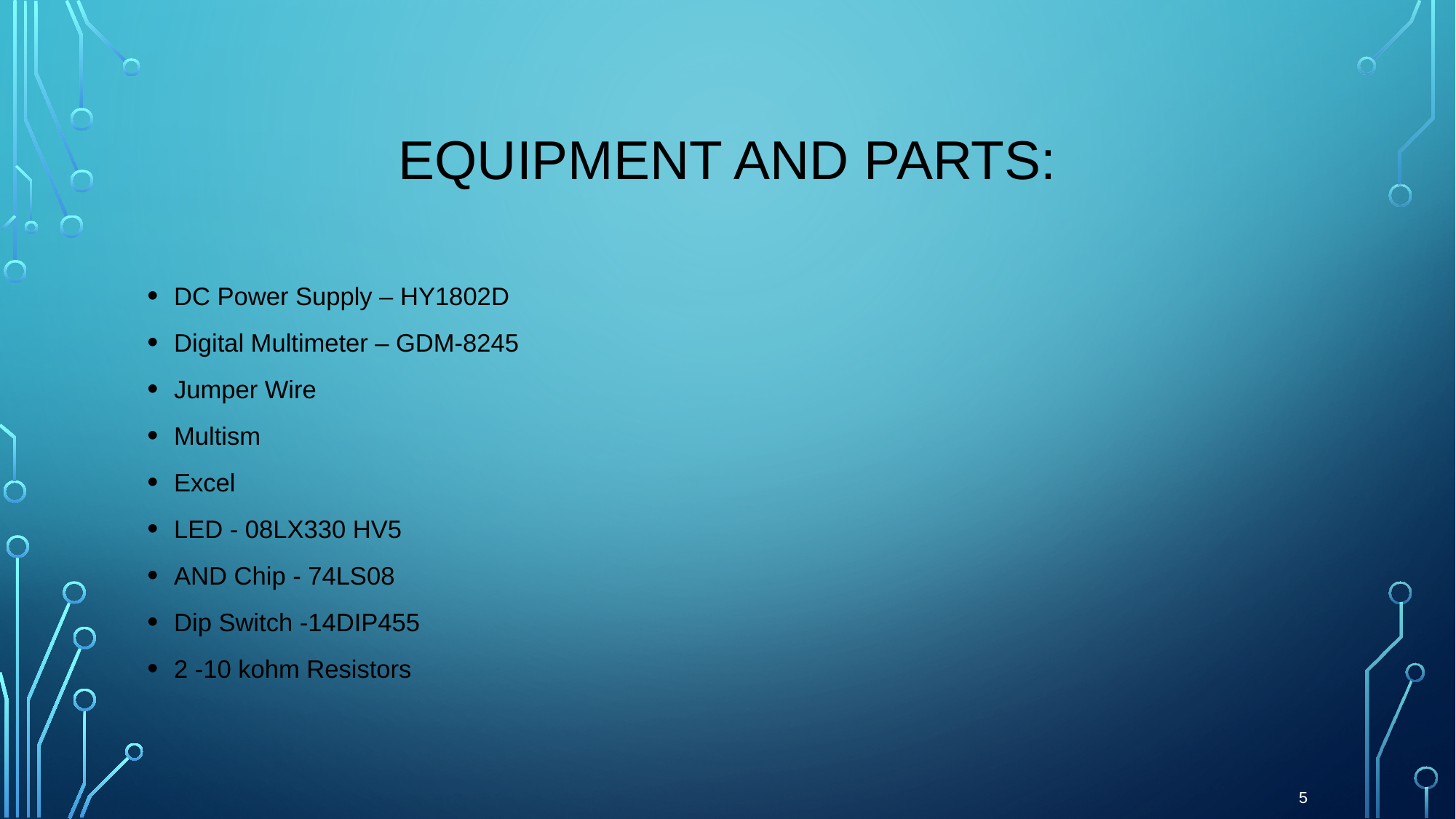

# Equipment and Parts:
DC Power Supply – HY1802D
Digital Multimeter – GDM-8245
Jumper Wire
Multism
Excel
LED - 08LX330 HV5
AND Chip - 74LS08
Dip Switch -14DIP455
2 -10 kohm Resistors
5